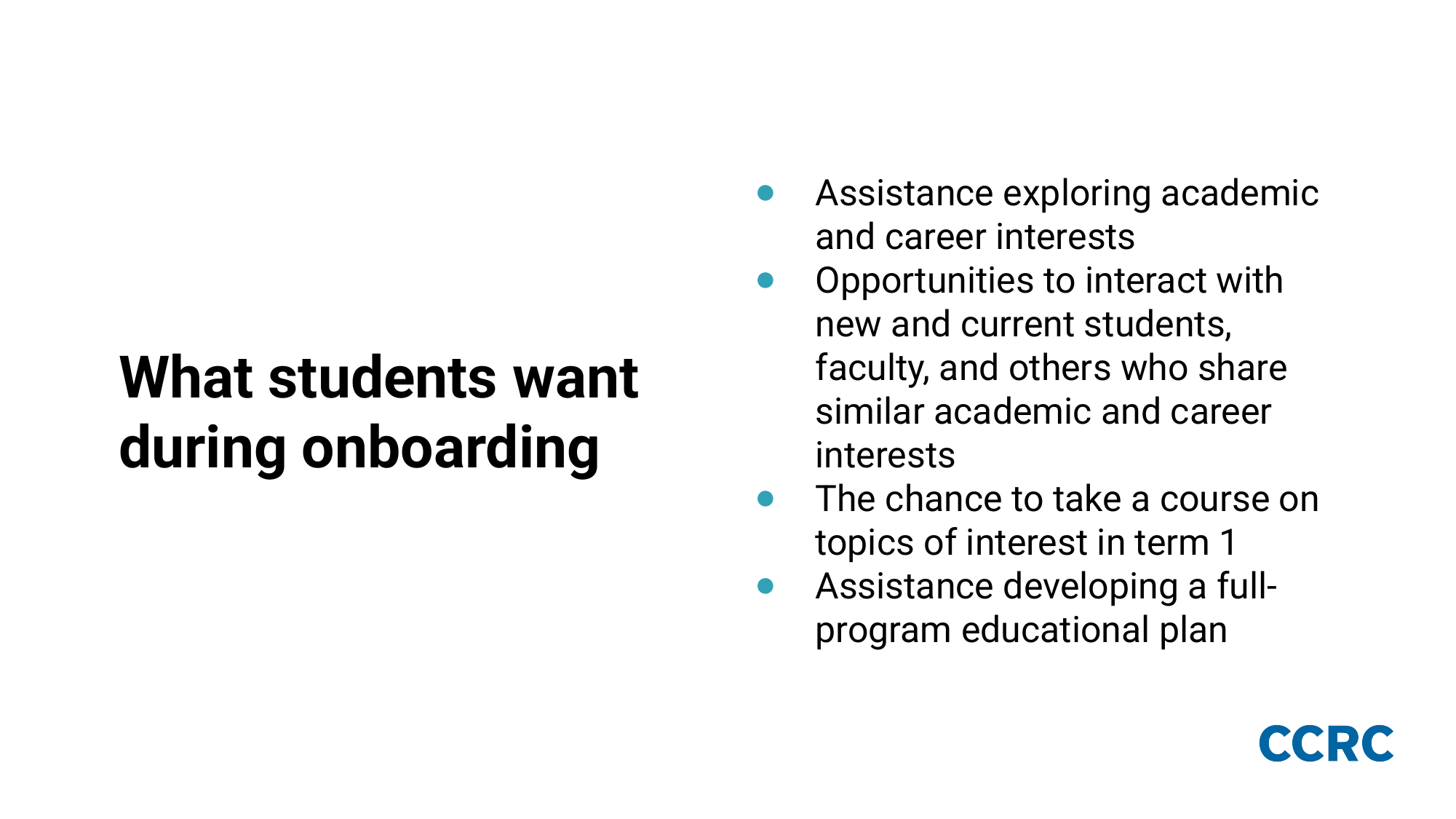

# What students want during onboarding
Assistance exploring academic and career interests
Opportunities to interact with new and current students, faculty, and others who share similar academic and career interests
The chance to take a course on topics of interest in term 1
Assistance developing a full-program educational plan